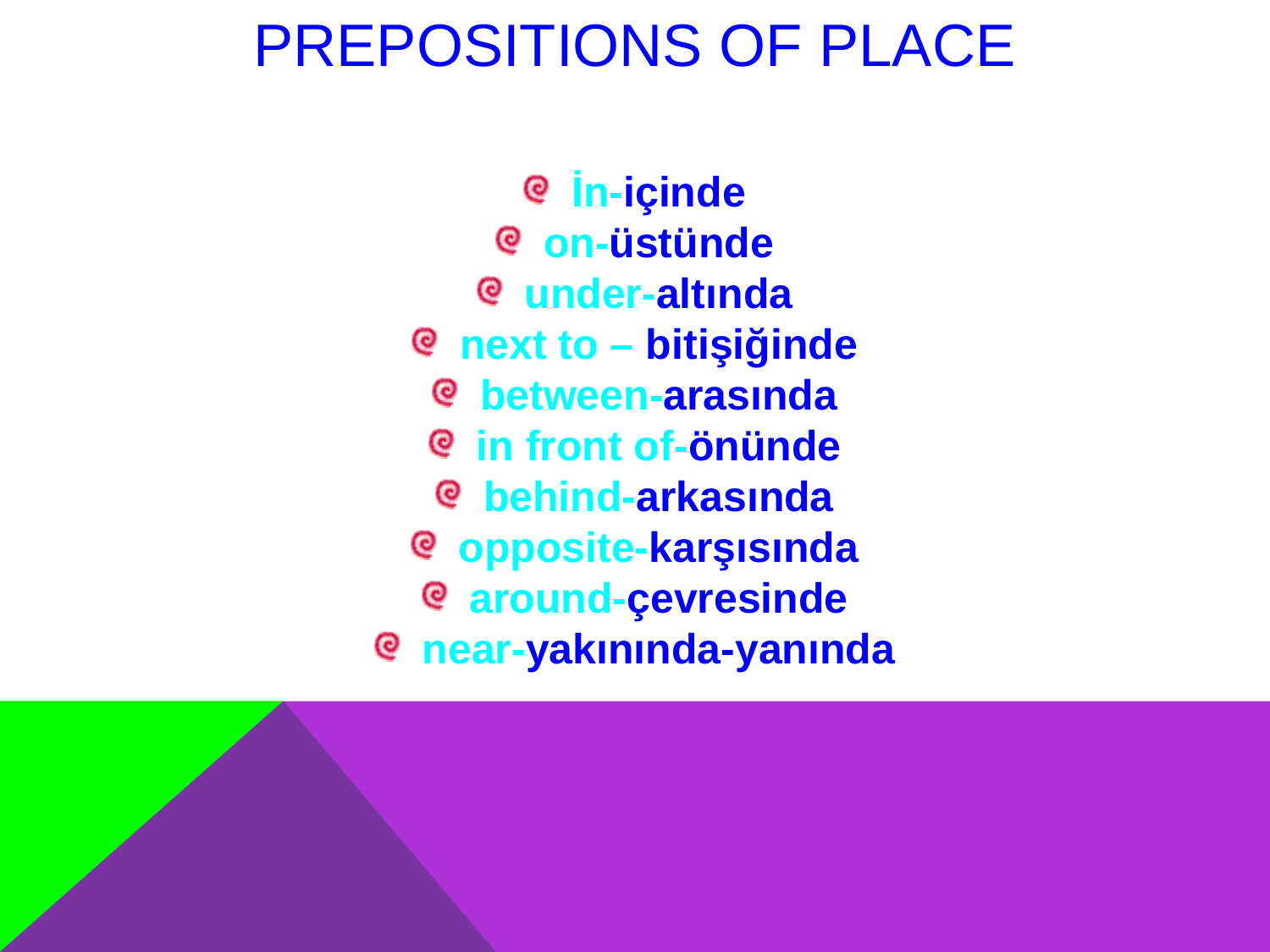

PREPOSITIONS OF PLACE
İn-içinde
on-üstünde
under-altında
next to – bitişiğinde
between-arasında
in front of-önünde
behind-arkasında
opposite-karşısında
around-çevresinde
near-yakınında-yanında